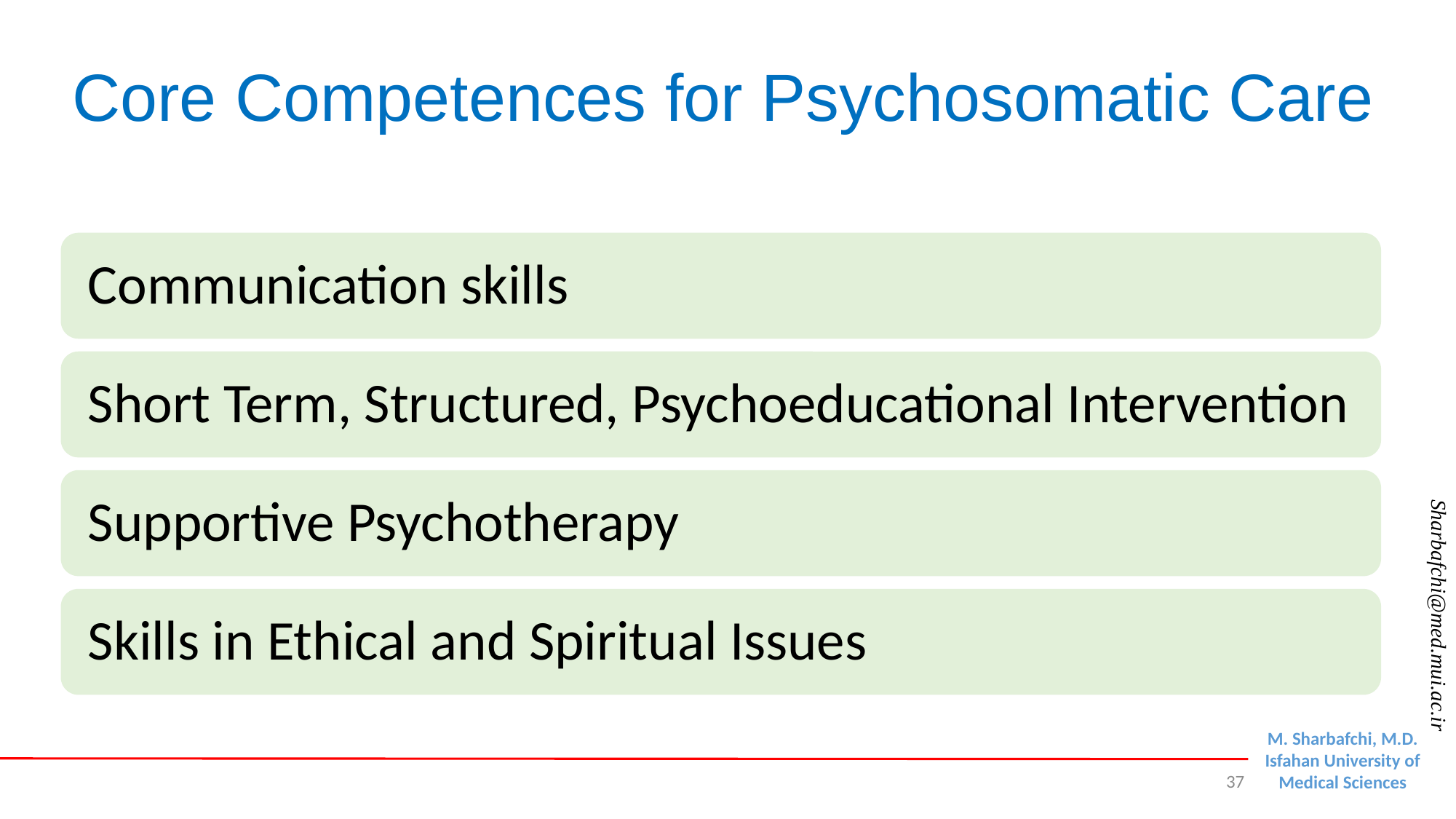

# Core Competences for Psychosomatic Care
Communication skills
Short Term, Structured, Psychoeducational Intervention
Supportive Psychotherapy
Skills in Ethical and Spiritual Issues
37